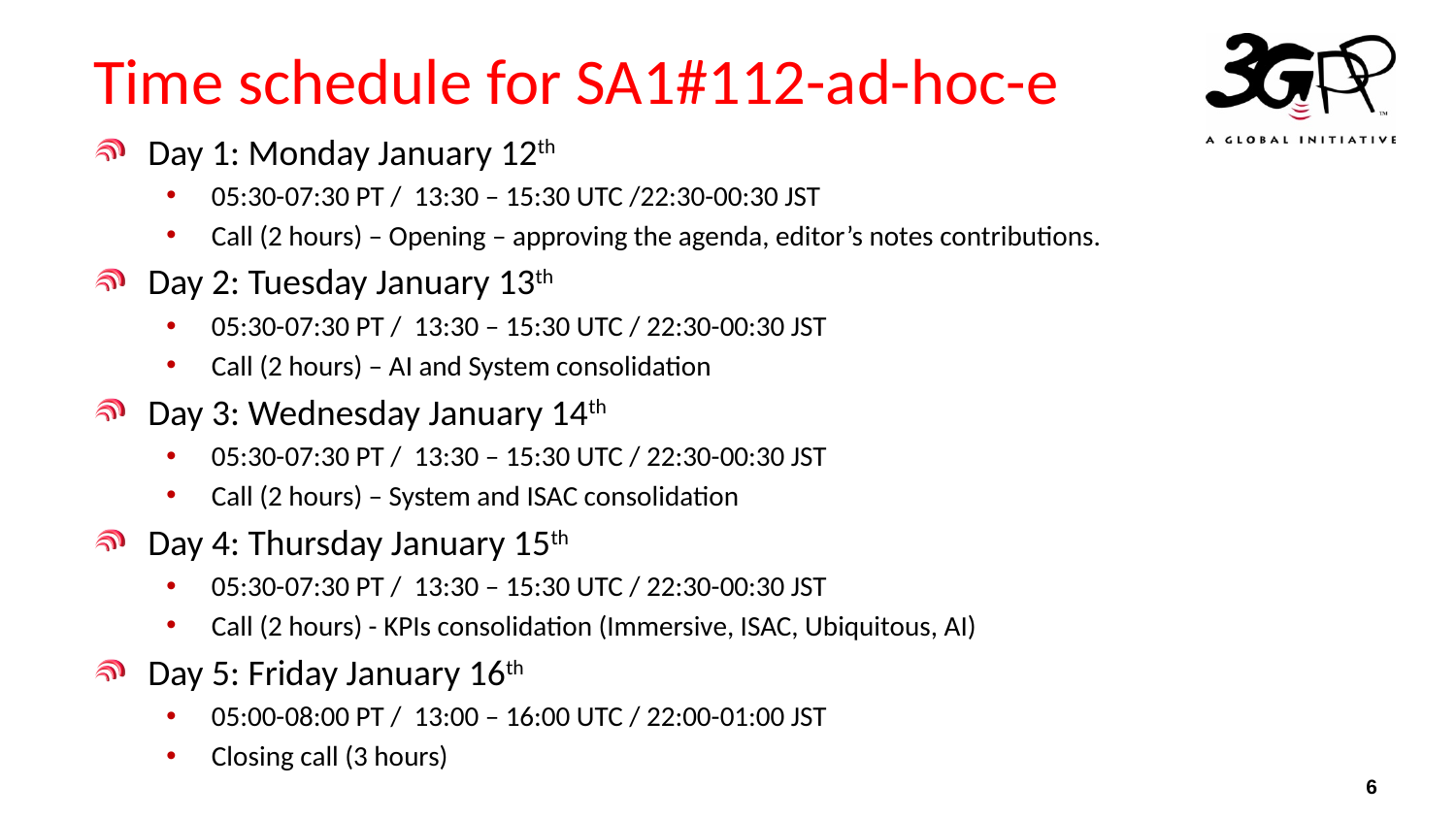

# Time schedule for SA1#112-ad-hoc-e
Day 1: Monday January 12th
05:30-07:30 PT /  13:30 – 15:30 UTC /22:30-00:30 JST
Call (2 hours) – Opening – approving the agenda, editor’s notes contributions.
Day 2: Tuesday January 13th
05:30-07:30 PT /  13:30 – 15:30 UTC / 22:30-00:30 JST
Call (2 hours) – AI and System consolidation
Day 3: Wednesday January 14th
05:30-07:30 PT /  13:30 – 15:30 UTC / 22:30-00:30 JST
Call (2 hours) – System and ISAC consolidation
Day 4: Thursday January 15th
05:30-07:30 PT /  13:30 – 15:30 UTC / 22:30-00:30 JST
Call (2 hours) - KPIs consolidation (Immersive, ISAC, Ubiquitous, AI)
Day 5: Friday January 16th
05:00-08:00 PT /  13:00 – 16:00 UTC / 22:00-01:00 JST
Closing call (3 hours)